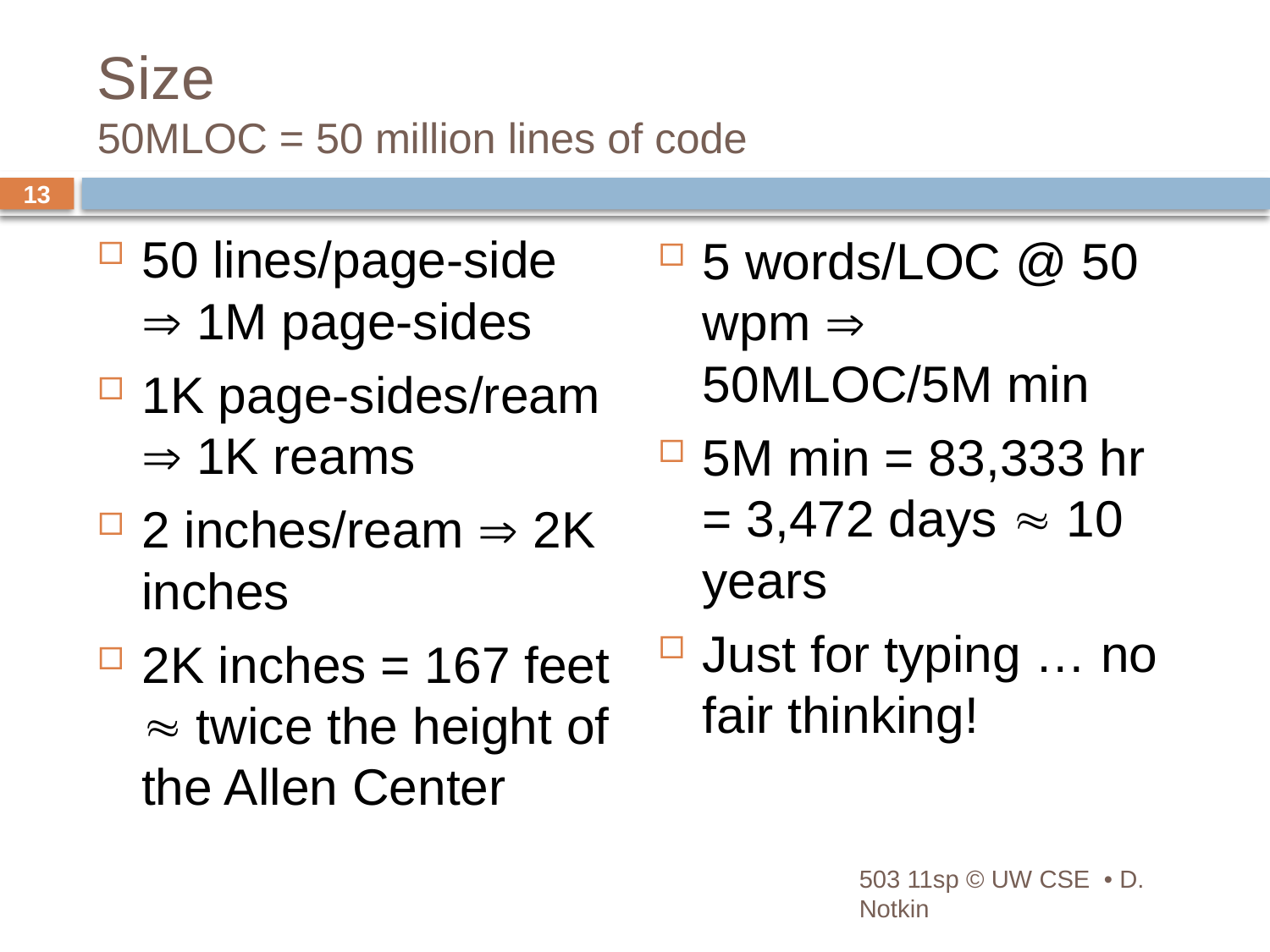

# Size 50MLOC = 50 million lines of code
13
50 lines/page-side ⇒ 1M page-sides
1K page-sides/ream ⇒ 1K reams
2 inches/ream ⇒ 2K inches
2K inches = 167 feet ≈ twice the height of the Allen Center
5 words/LOC @ 50 wpm ⇒ 50MLOC/5M min
5M min = 83,333 hr = 3,472 days ≈ 10 years
Just for typing … no fair thinking!
503 11sp © UW CSE  • D. Notkin